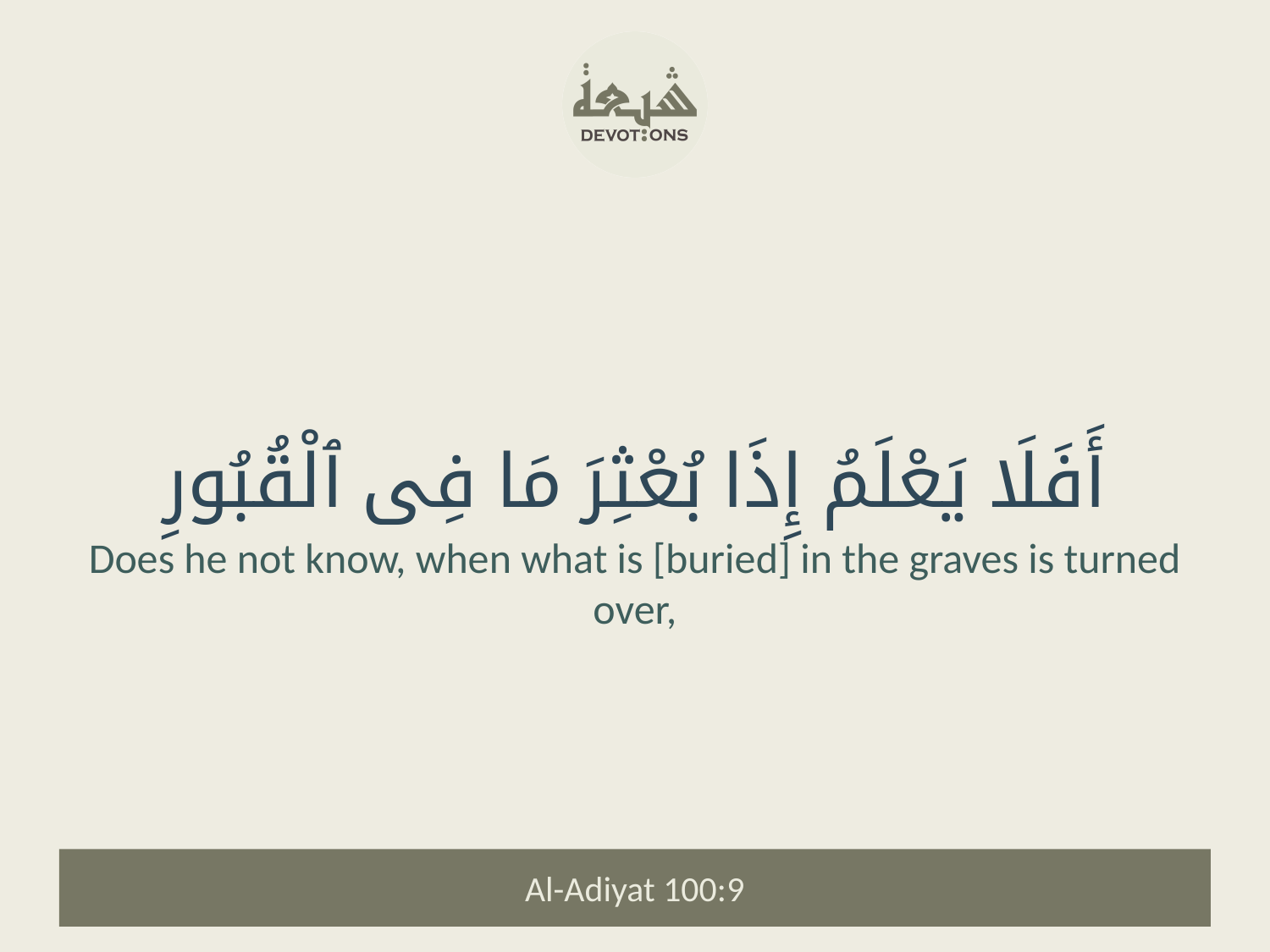

أَفَلَا يَعْلَمُ إِذَا بُعْثِرَ مَا فِى ٱلْقُبُورِ
Does he not know, when what is [buried] in the graves is turned over,
Al-Adiyat 100:9